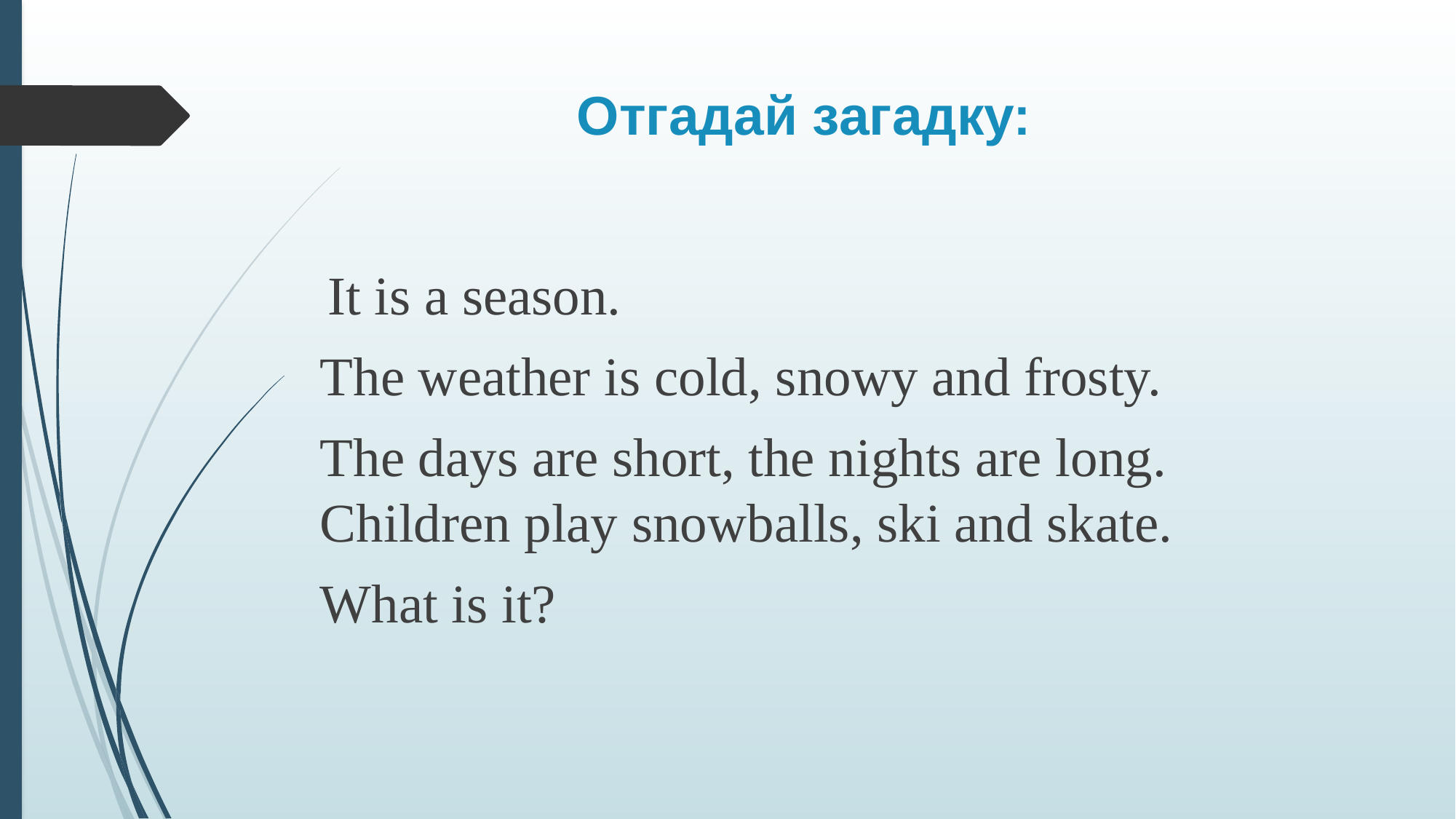

# Отгадай загадку:
 It is a season.
The weather is cold, snowy and frosty.
The days are short, the nights are long. Children play snowballs, ski and skate.
What is it?